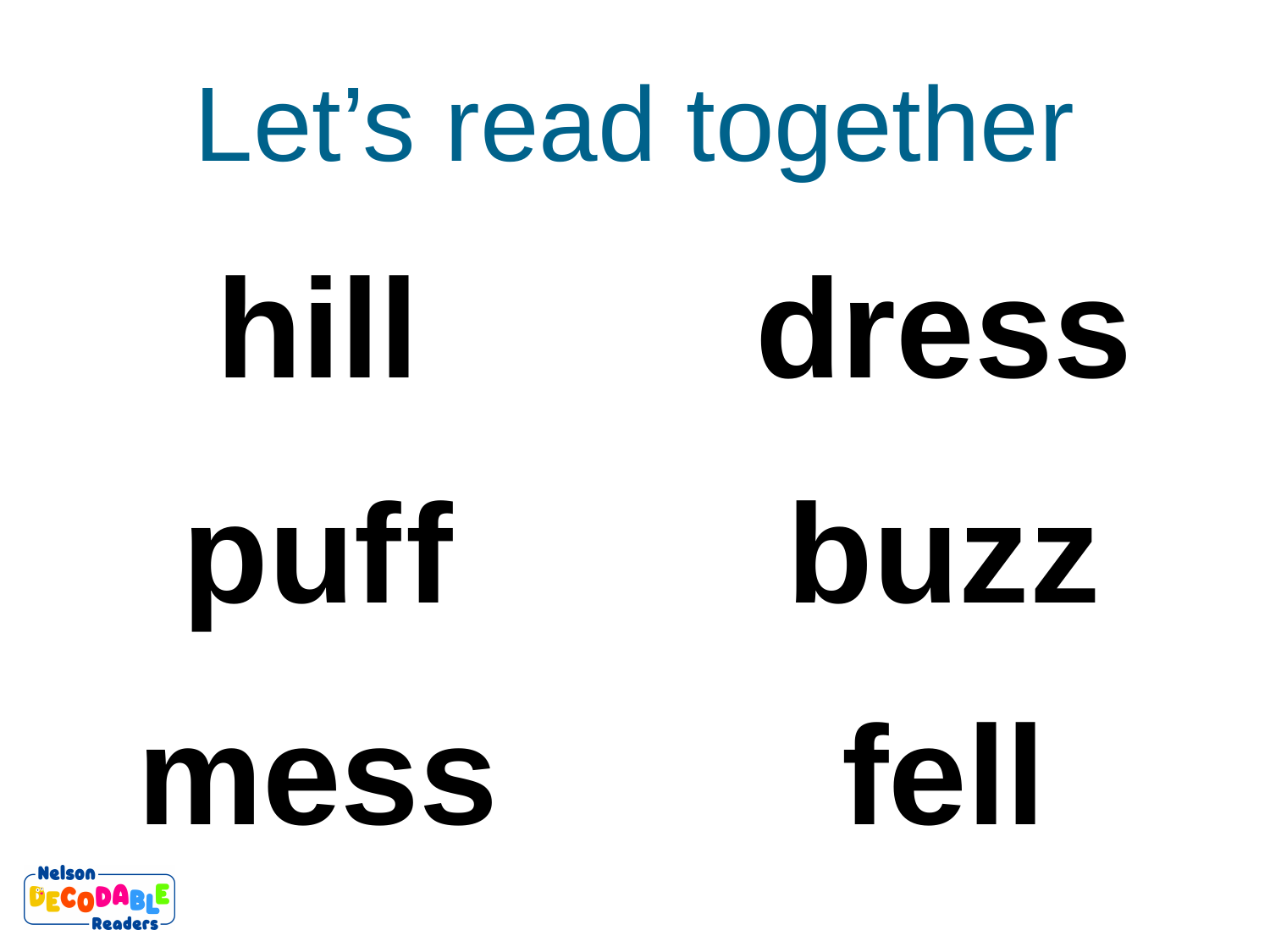

Let’s read together
hill
dress
puf f
buzz
fell
mess